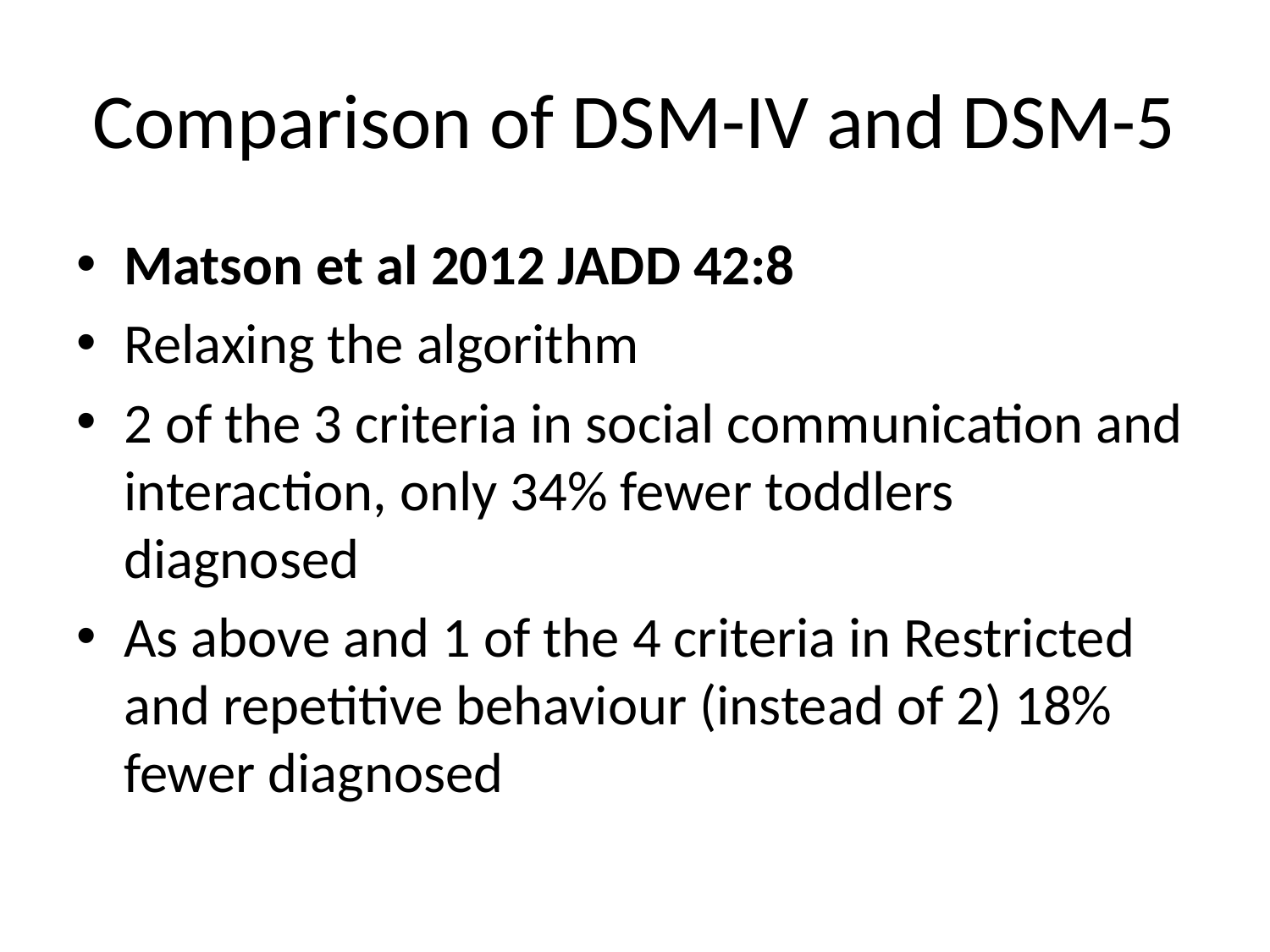

# Comparison of DSM-IV and DSM-5
Matson et al 2012 JADD 42:8
Relaxing the algorithm
2 of the 3 criteria in social communication and interaction, only 34% fewer toddlers diagnosed
As above and 1 of the 4 criteria in Restricted and repetitive behaviour (instead of 2) 18% fewer diagnosed